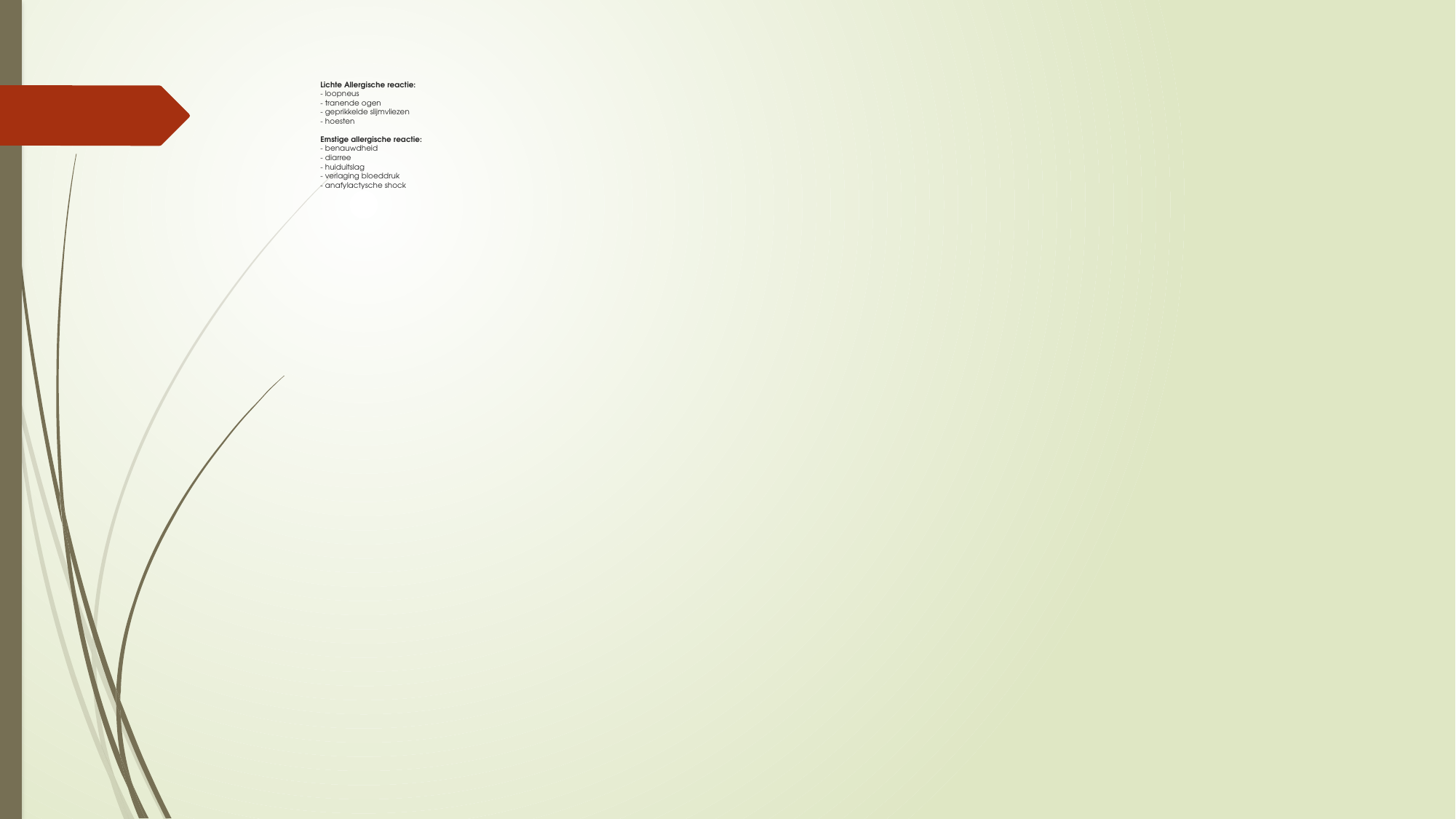

# Lichte Allergische reactie: - loopneus - tranende ogen - geprikkelde slijmvliezen - hoesten Ernstige allergische reactie: - benauwdheid - diarree - huiduitslag - verlaging bloeddruk - anafylactysche shock